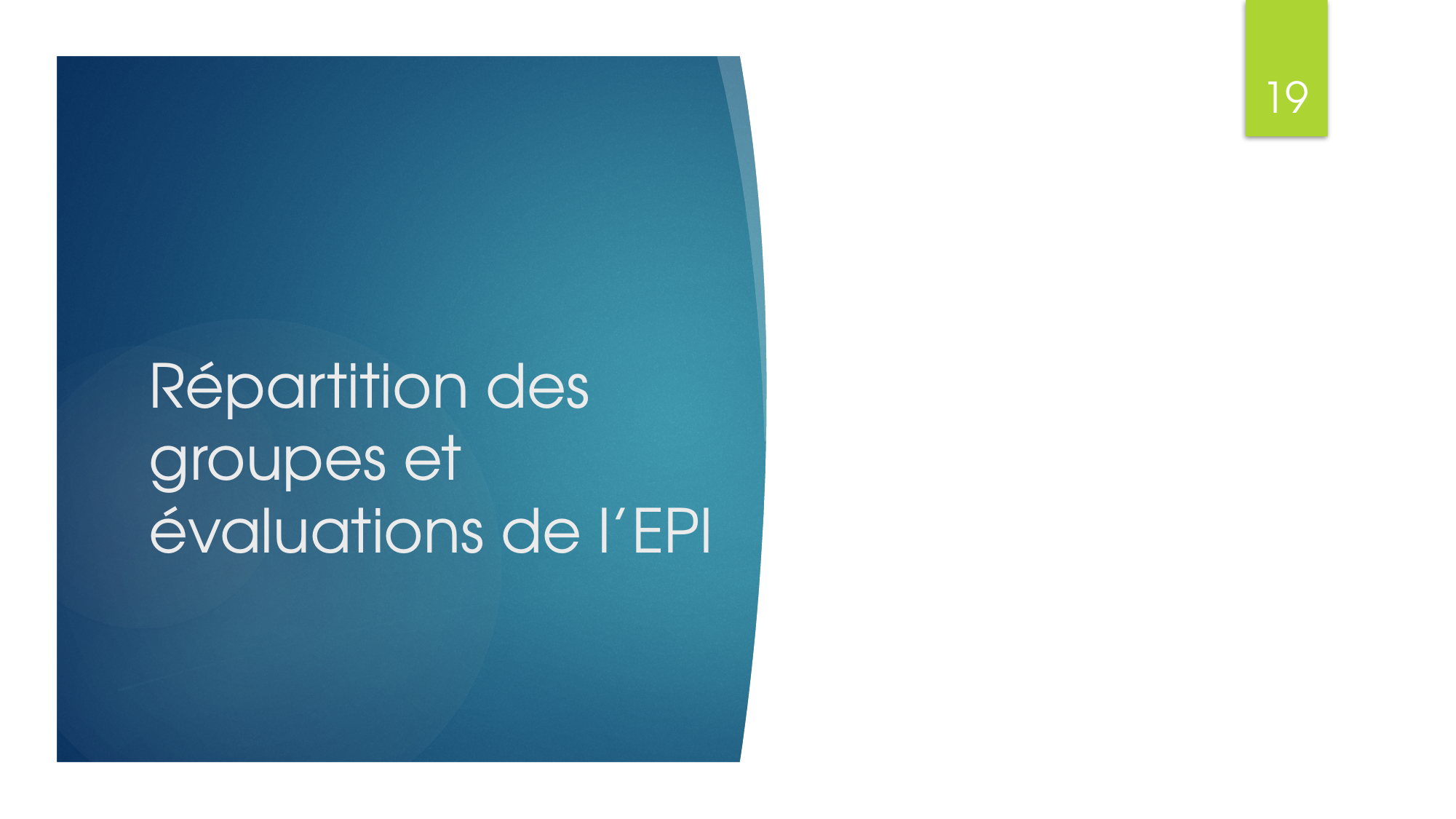

19

# Répartition des groupes et évaluations de l’EPI